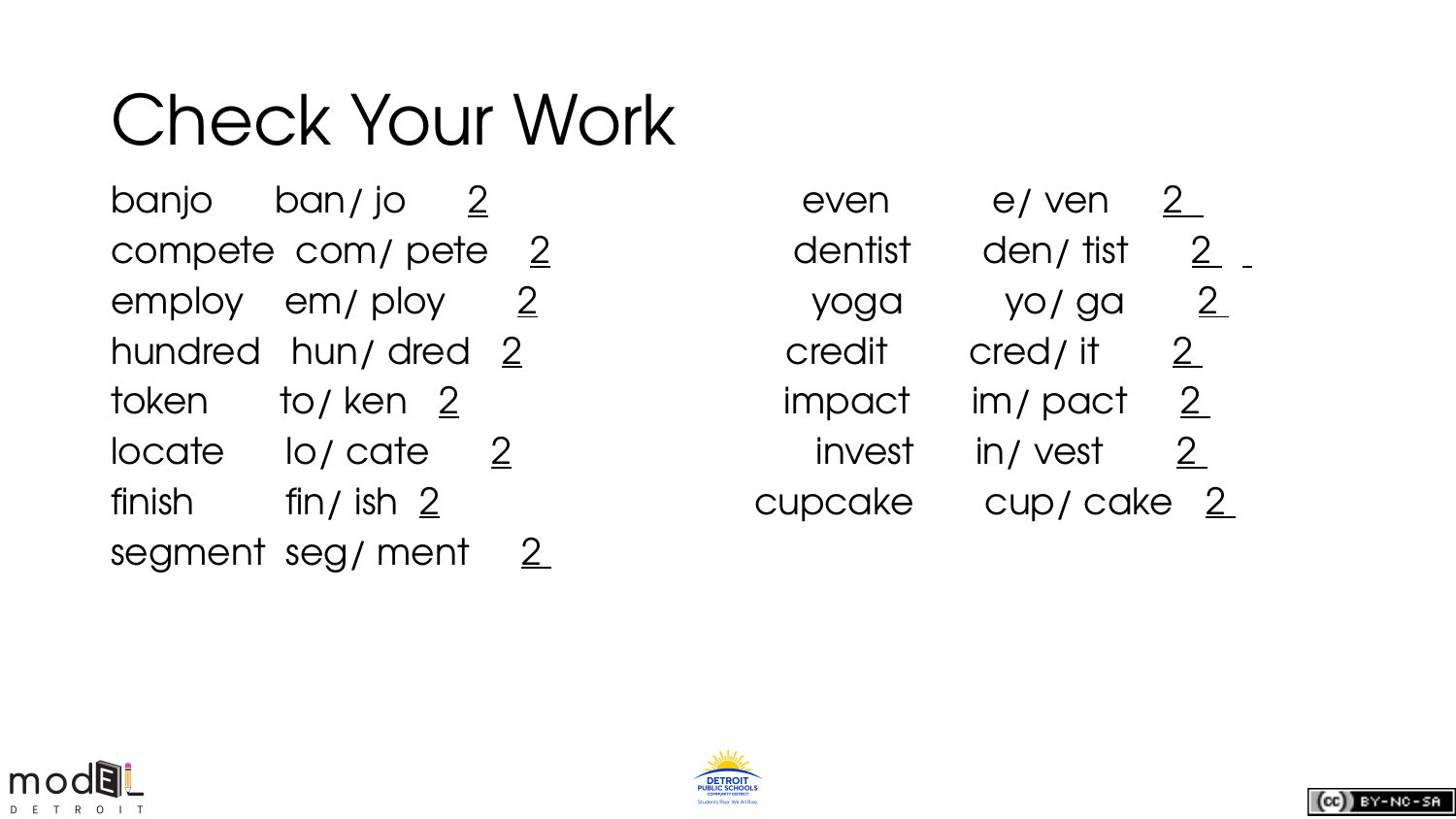

# Check Your Work
banjo      ban/ jo      2                               even          e/ ven     2
compete  com/ pete    2                        dentist       den/ tist      2
employ    em/ ploy       2                           yoga          yo/ ga       2
hundred   hun/ dred   2                          credit        cred/ it       2
token       to/ ken   2                                impact      im/ pact     2
locate      lo/ cate      2                              invest      in/ vest       2
finish         fin/ ish  2                               cupcake       cup/ cake   2
segment  seg/ ment     2